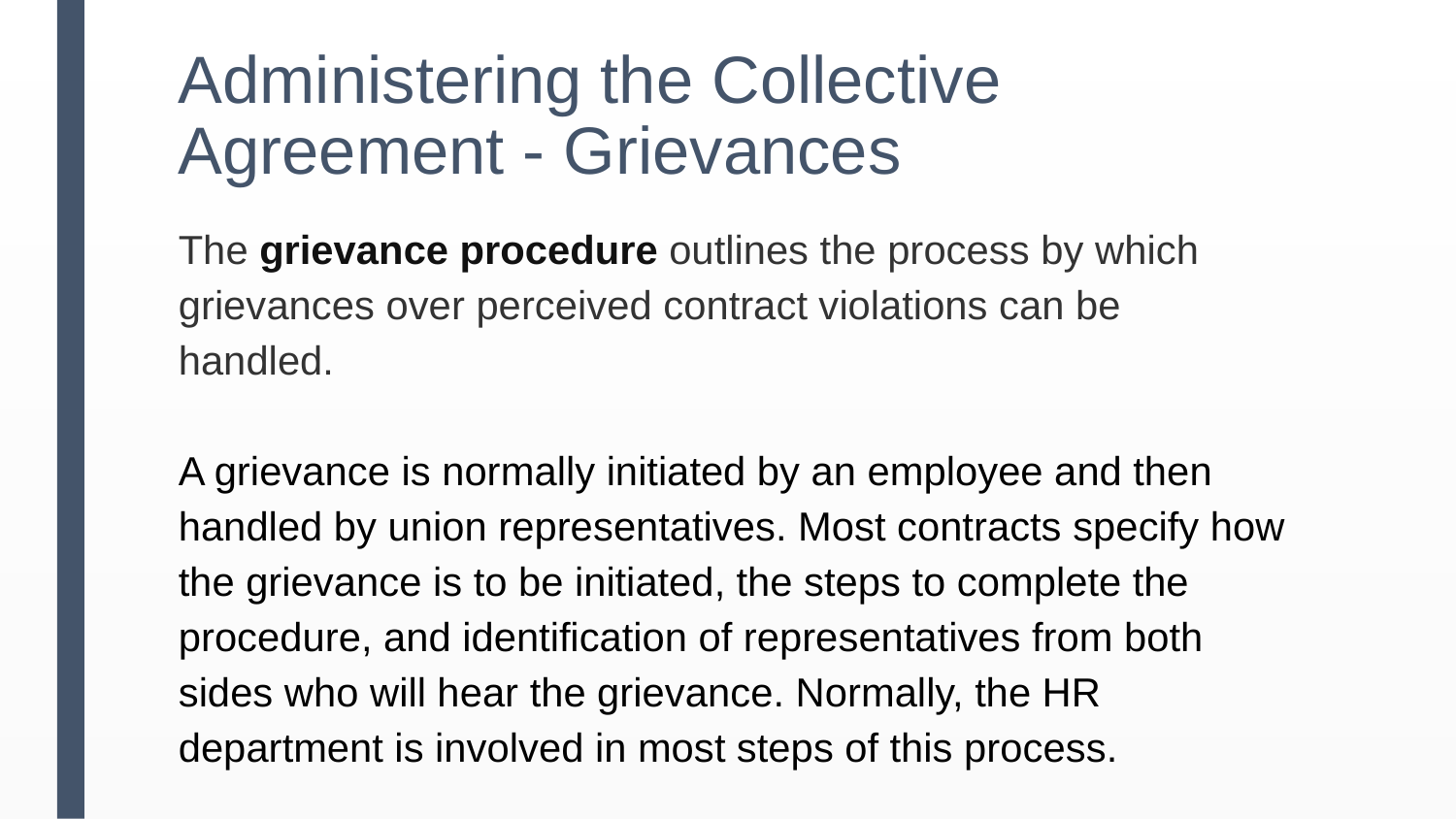

# Administering the Collective Agreement - Grievances
The grievance procedure outlines the process by which grievances over perceived contract violations can be handled.

A grievance is normally initiated by an employee and then handled by union representatives. Most contracts specify how the grievance is to be initiated, the steps to complete the procedure, and identification of representatives from both sides who will hear the grievance. Normally, the HR department is involved in most steps of this process.